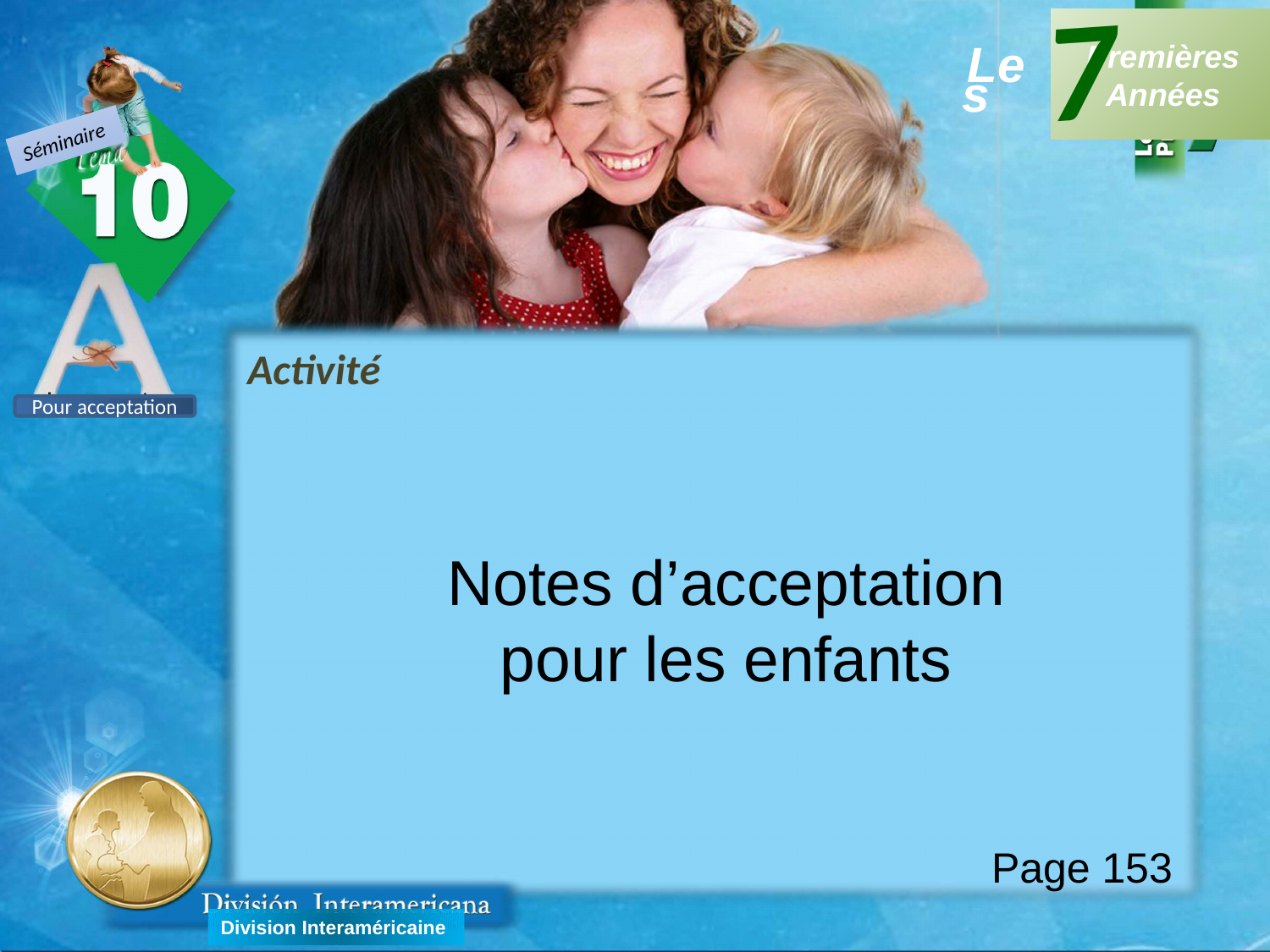

7
Premières
Années
Les
Séminaire
Activité
Notes d’acceptation
pour les enfants
Page 153
Pour acceptation
Division Interaméricaine